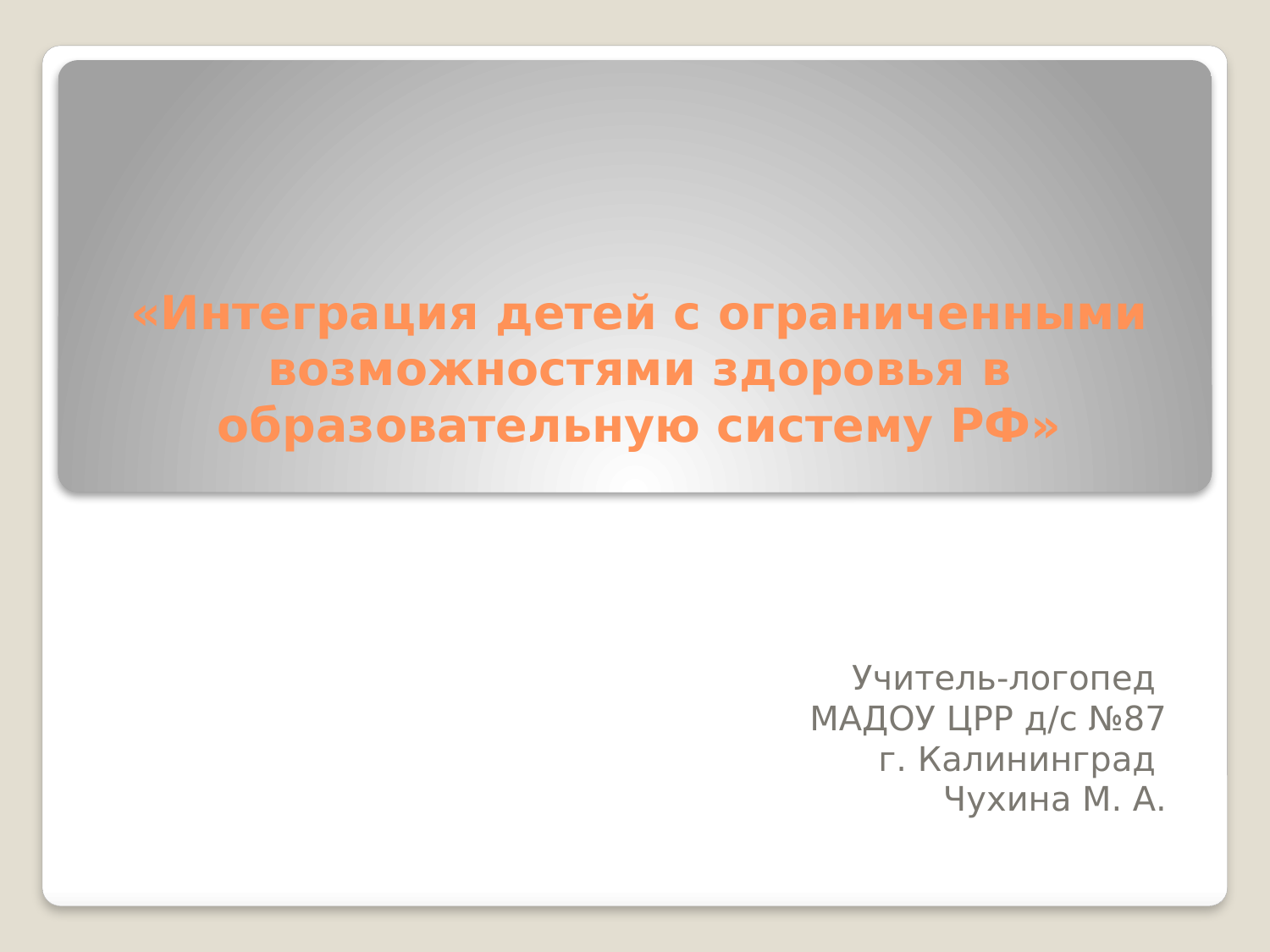

# «Интеграция детей с ограниченными возможностями здоровья в образовательную систему РФ»
Учитель-логопед
МАДОУ ЦРР д/с №87
г. Калининград
Чухина М. А.